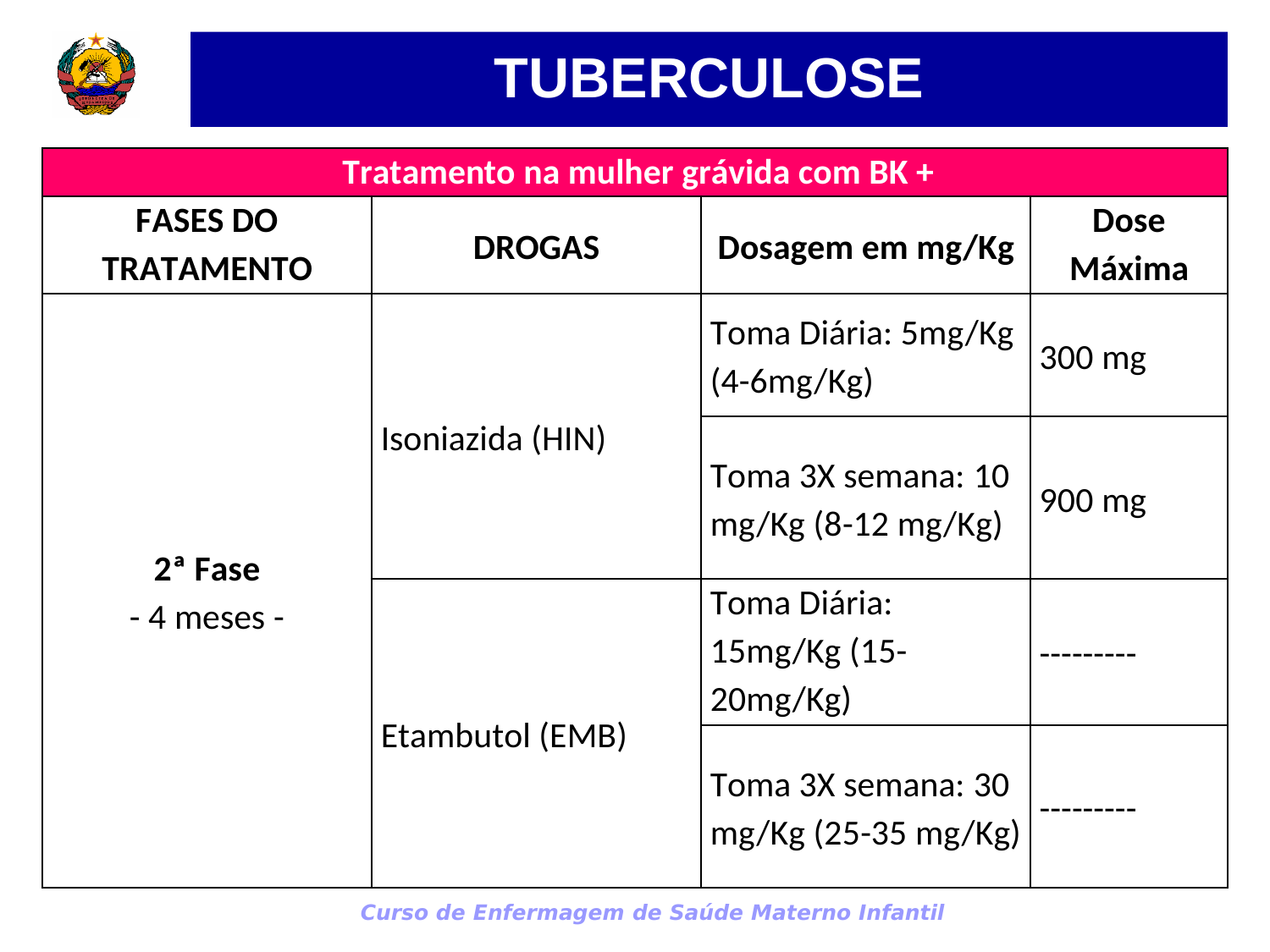

TUBERCULOSE

Tratamento na mulher grávida com BK +

FASES DO
TRATAMENTO

DROGAS

Dosagem em mg/Kg
Dose
Máxima

2ª Fase
- 4 meses -

Isoniazida (HIN)

Toma Diária: 5mg/Kg
(4-6mg/Kg)

300 mg

Toma 3X semana: 10
mg/Kg (8-12 mg/Kg)

900 mg

Etambutol (EMB)
Toma Diária:
15mg/Kg (15-
20mg/Kg)

---------

Toma 3X semana: 30
mg/Kg (25-35 mg/Kg)

---------

Curso de Enfermagem de Saúde Materno Infantil